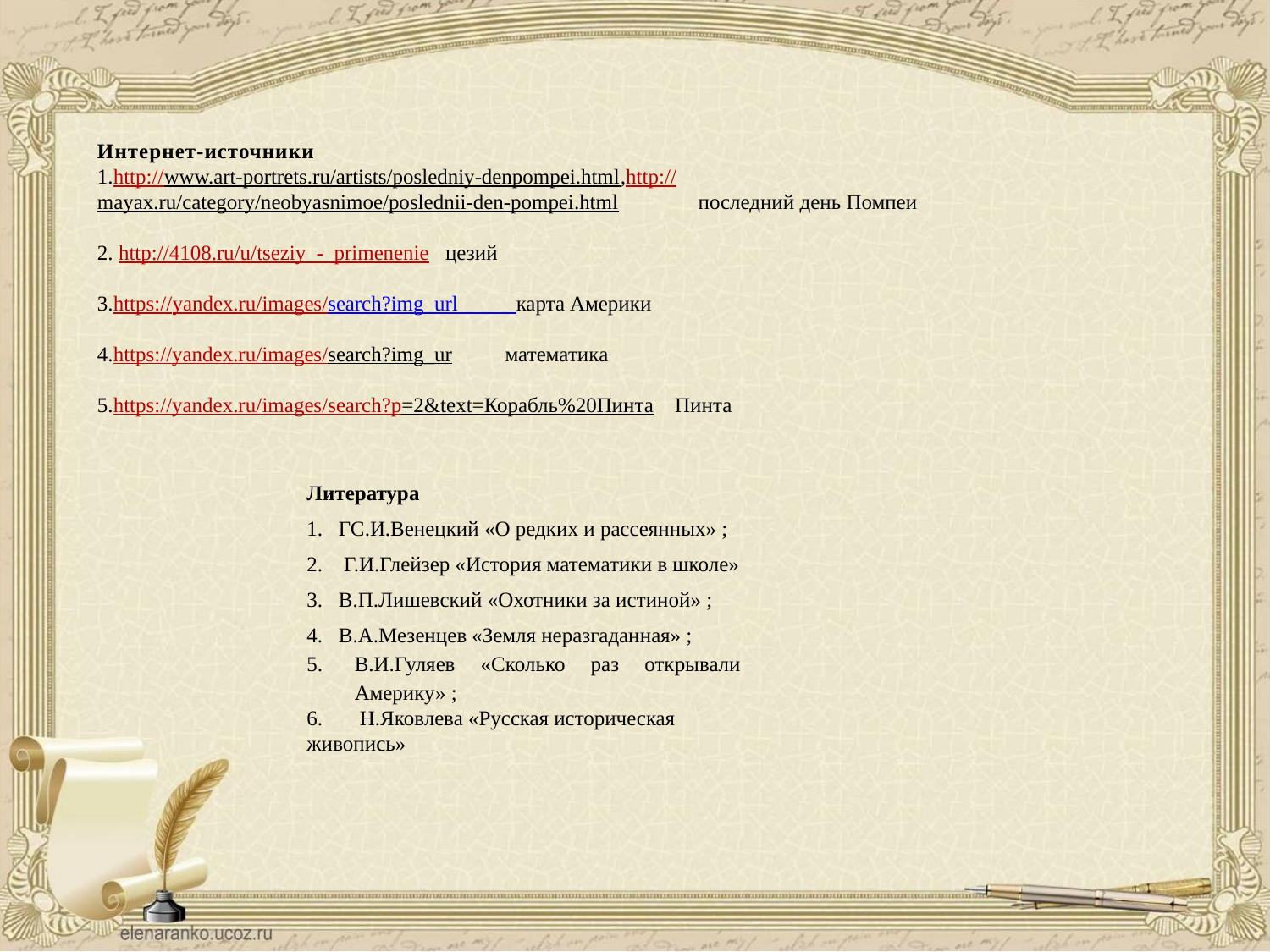

Интернет-источники
1.http://www.art-portrets.ru/artists/posledniy-denpompei.html,http://mayax.ru/category/neobyasnimoe/poslednii-den-pompei.html               последний день Помпеи

2. http://4108.ru/u/tseziy_-_primenenie   цезий

3.https://yandex.ru/images/search?img_url           карта Америки

4.https://yandex.ru/images/search?img_ur          математика

5.https://yandex.ru/images/search?p=2&text=Корабль%20Пинта    Пинта

Литература
ГС.И.Венецкий «О редких и рассеянных» ;
 Г.И.Глейзер «История математики в школе»
В.П.Лишевский «Охотники за истиной» ;
В.А.Мезенцев «Земля неразгаданная» ;
В.И.Гуляев «Сколько раз открывали Америку» ;
6.       Н.Яковлева «Русская историческая живопись»